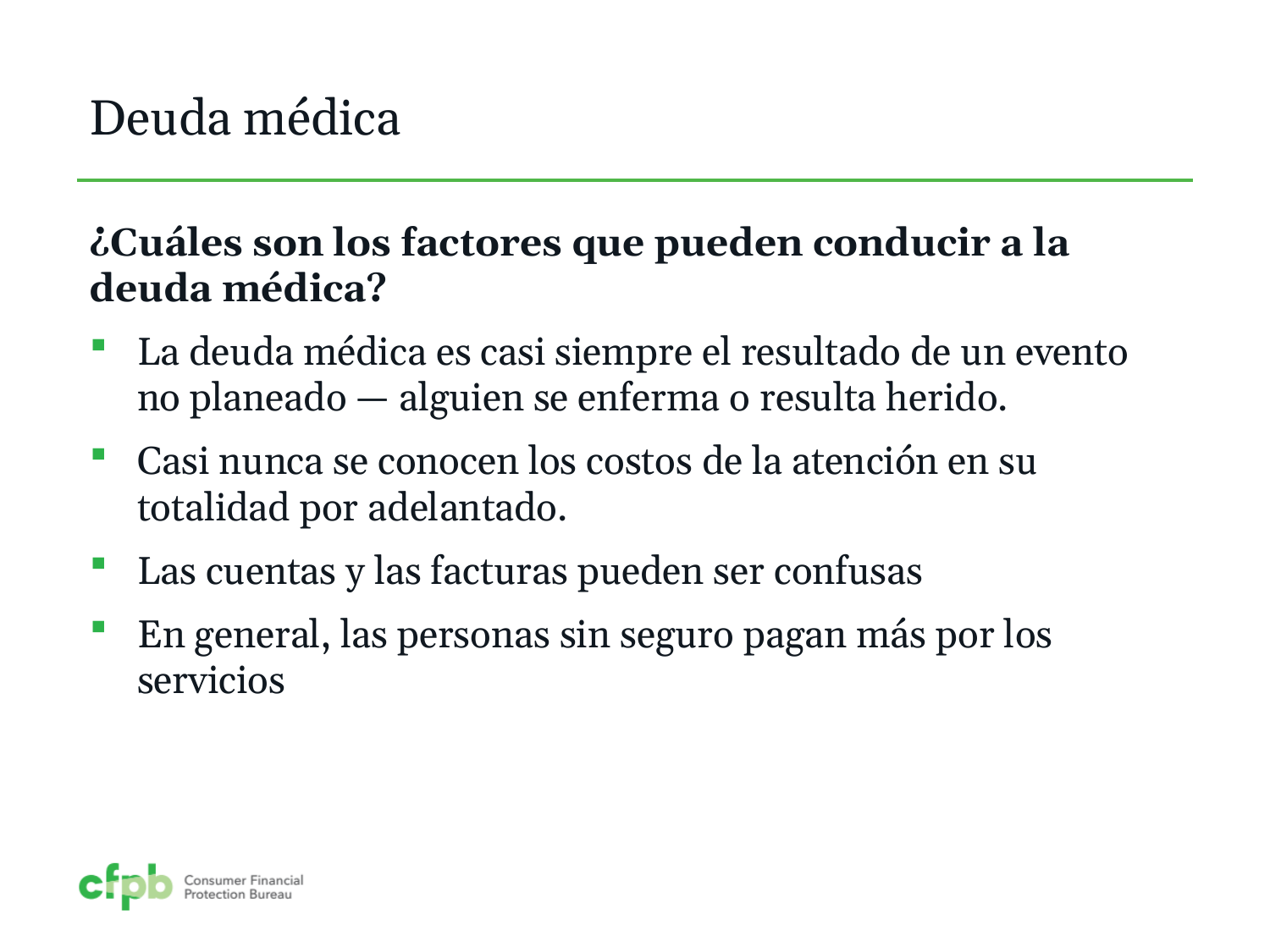

# Deuda médica
¿Cuáles son los factores que pueden conducir a la deuda médica?
La deuda médica es casi siempre el resultado de un evento no planeado — alguien se enferma o resulta herido.
Casi nunca se conocen los costos de la atención en su totalidad por adelantado.
Las cuentas y las facturas pueden ser confusas
En general, las personas sin seguro pagan más por los servicios